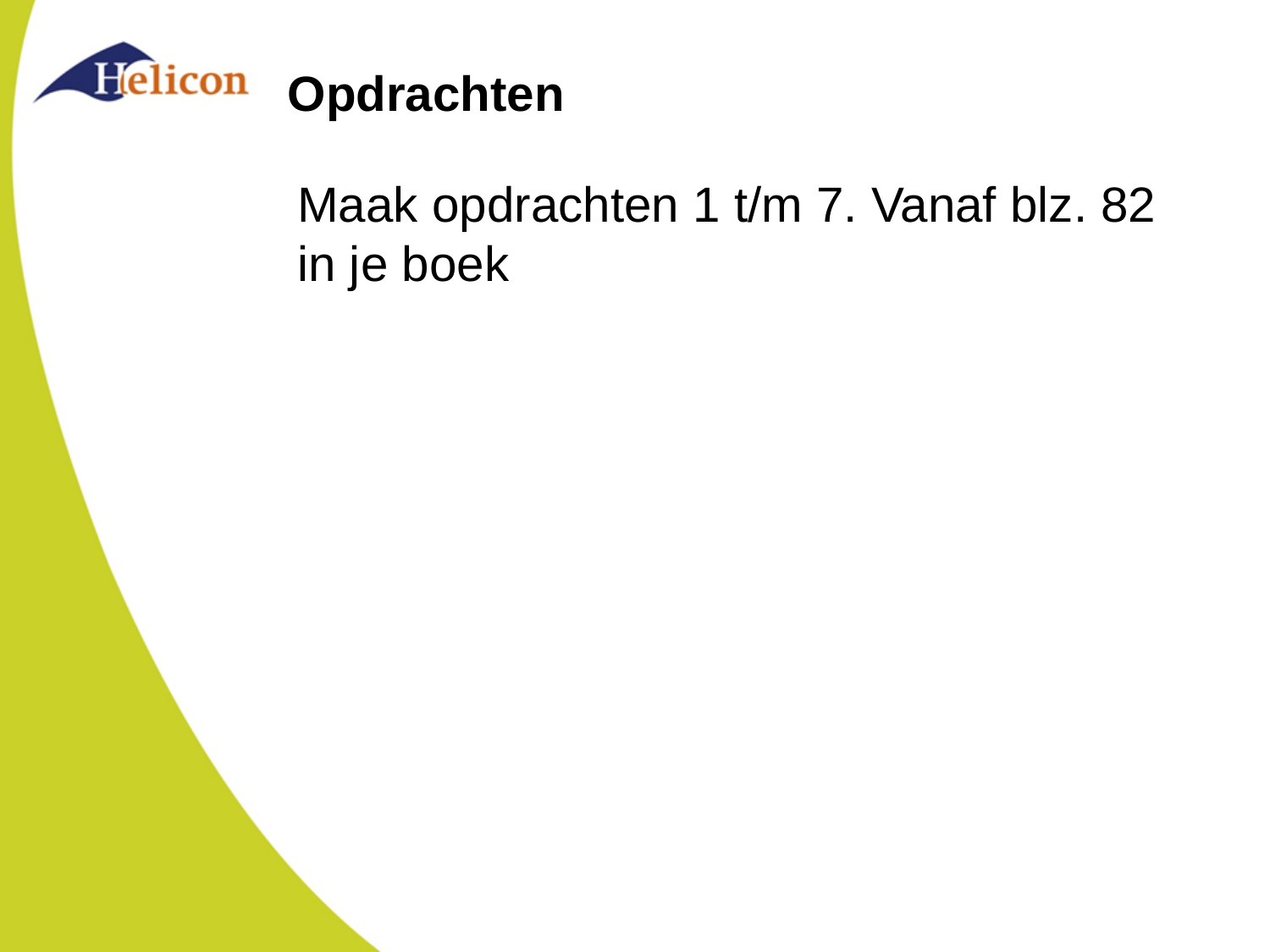

# Opdrachten
Maak opdrachten 1 t/m 7. Vanaf blz. 82 in je boek